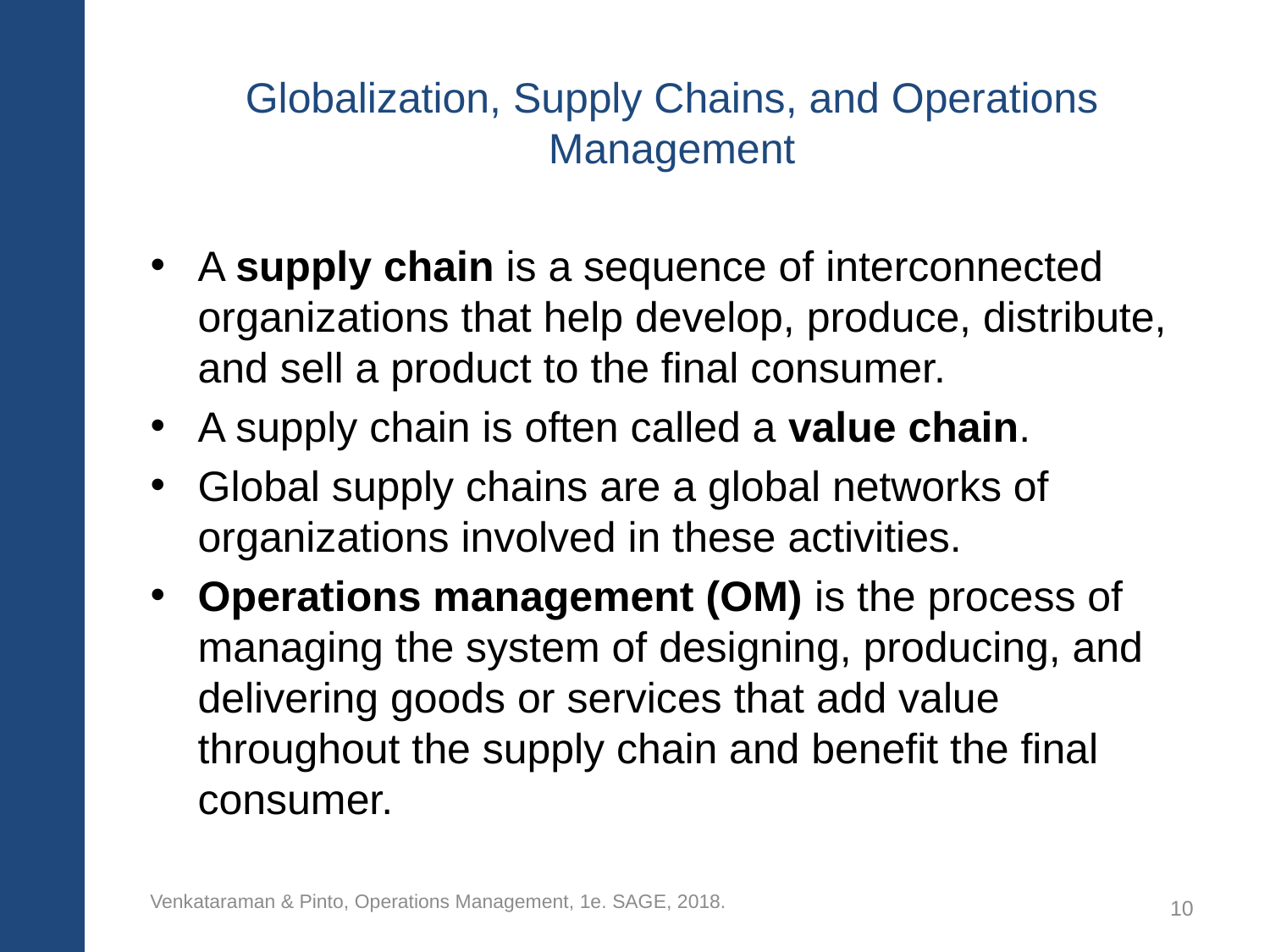

# Globalization, Supply Chains, and Operations Management
A supply chain is a sequence of interconnected organizations that help develop, produce, distribute, and sell a product to the final consumer.
A supply chain is often called a value chain.
Global supply chains are a global networks of organizations involved in these activities.
Operations management (OM) is the process of managing the system of designing, producing, and delivering goods or services that add value throughout the supply chain and benefit the final consumer.
Venkataraman & Pinto, Operations Management, 1e. SAGE, 2018.
10